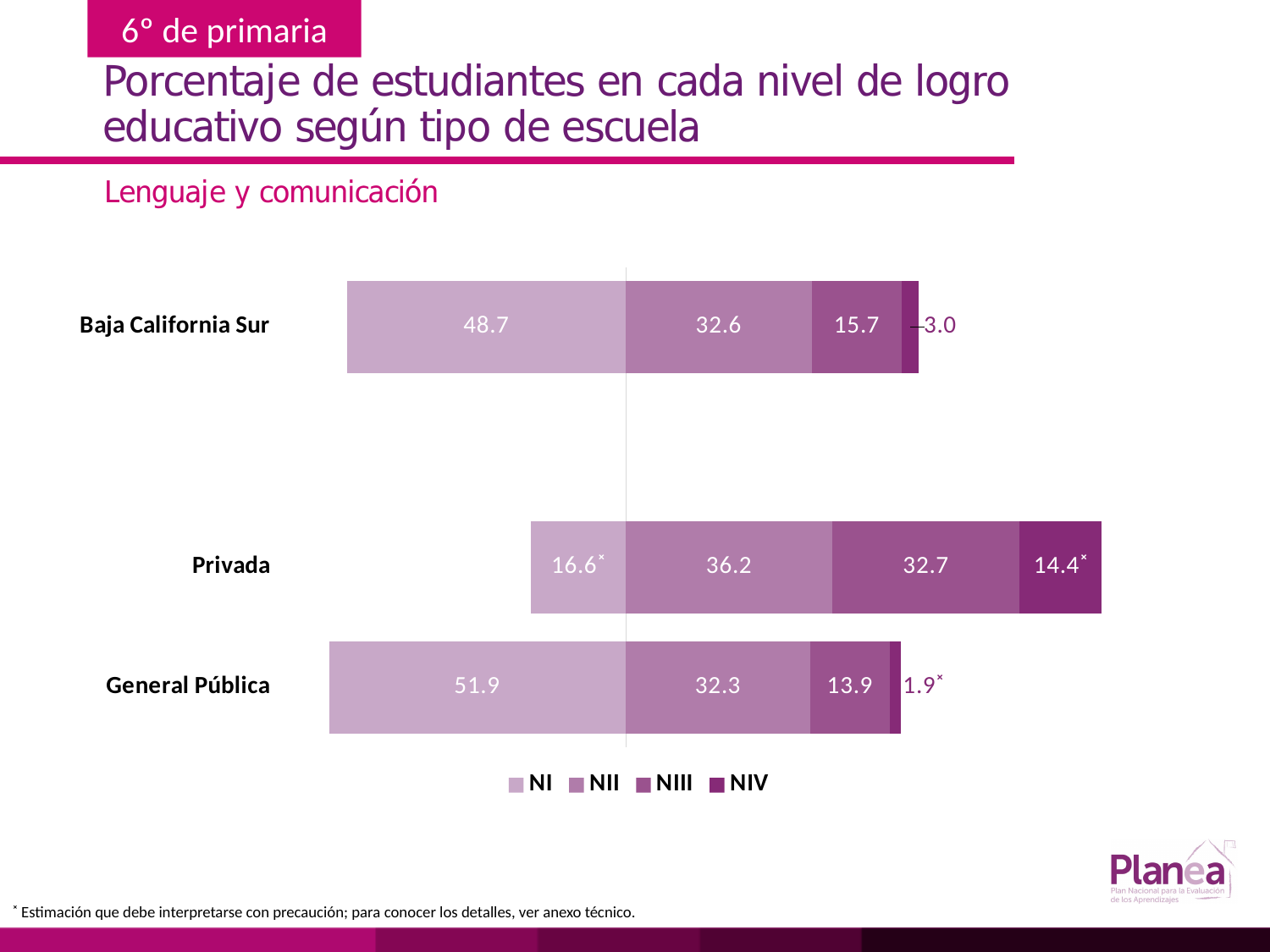

# Porcentaje de estudiantes en cada nivel de logro educativo según tipo de escuela

Lenguaje y comunicación

### Chart

| Category |  |  |  |  |
|---|---|---|---|---|
| General Pública | -51.9 | 32.3 | 13.9 | 1.9 |
| Privada | -16.6 | 36.2 | 32.7 | 14.4 |
|  | None | None | None | None |
| Baja California Sur | -48.7 | 32.6 | 15.7 | 3.0 |
˟ Estimación que debe interpretarse con precaución; para conocer los detalles, ver anexo técnico.